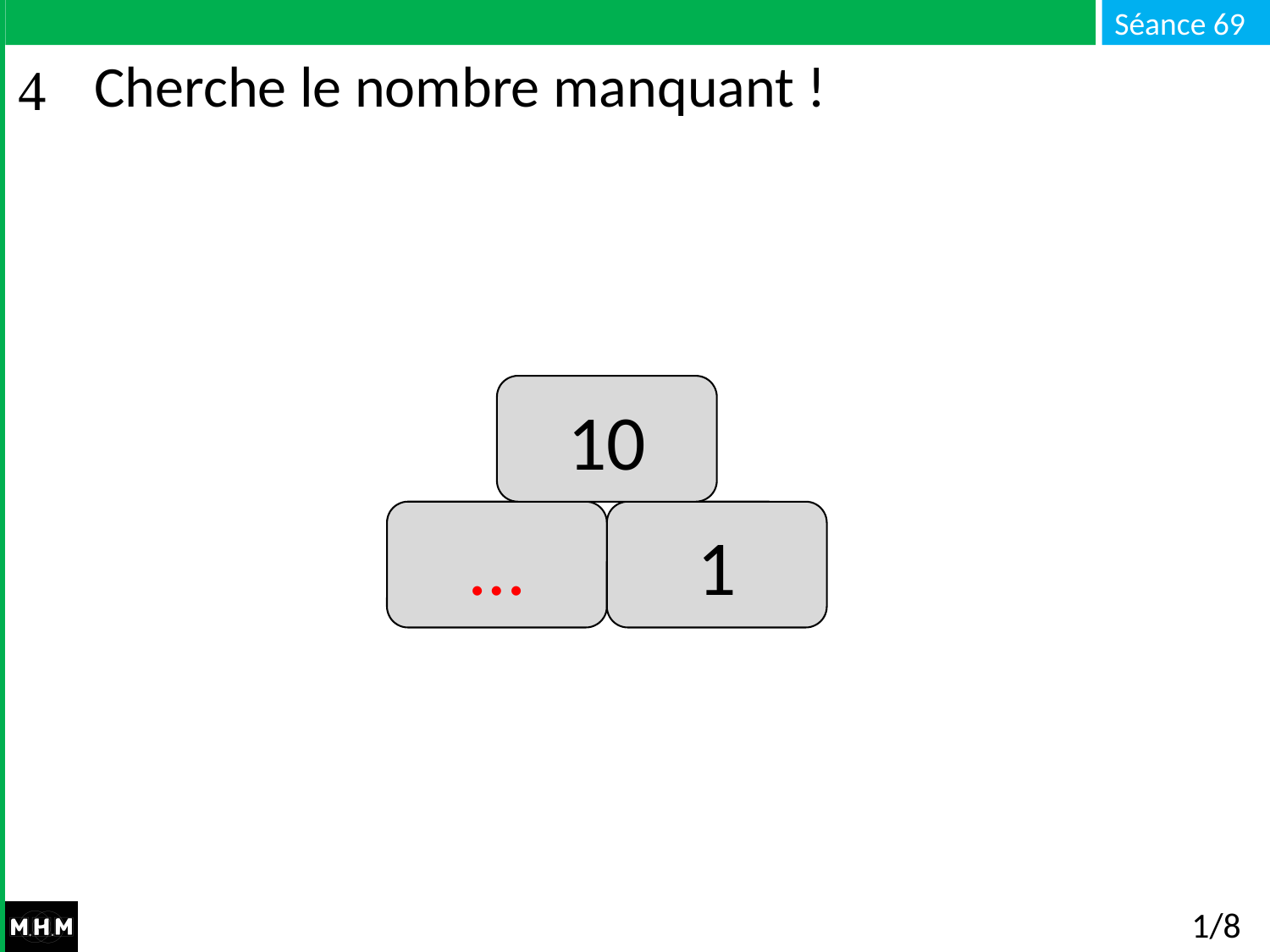

# Cherche le nombre manquant !
10
1
…
1/8